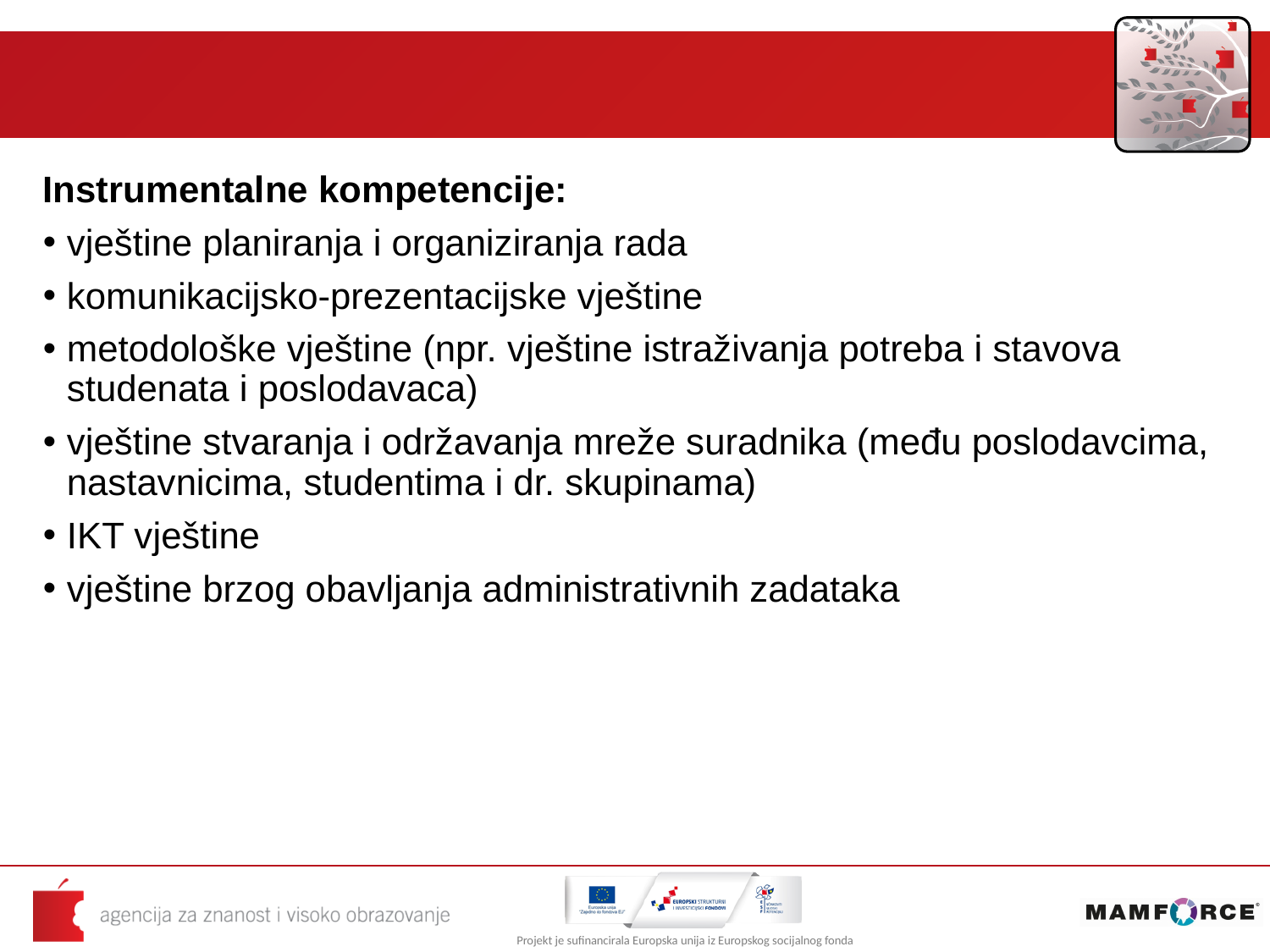

Instrumentalne kompetencije:
vještine planiranja i organiziranja rada
komunikacijsko-prezentacijske vještine
metodološke vještine (npr. vještine istraživanja potreba i stavova studenata i poslodavaca)
vještine stvaranja i održavanja mreže suradnika (među poslodavcima, nastavnicima, studentima i dr. skupinama)
IKT vještine
vještine brzog obavljanja administrativnih zadataka